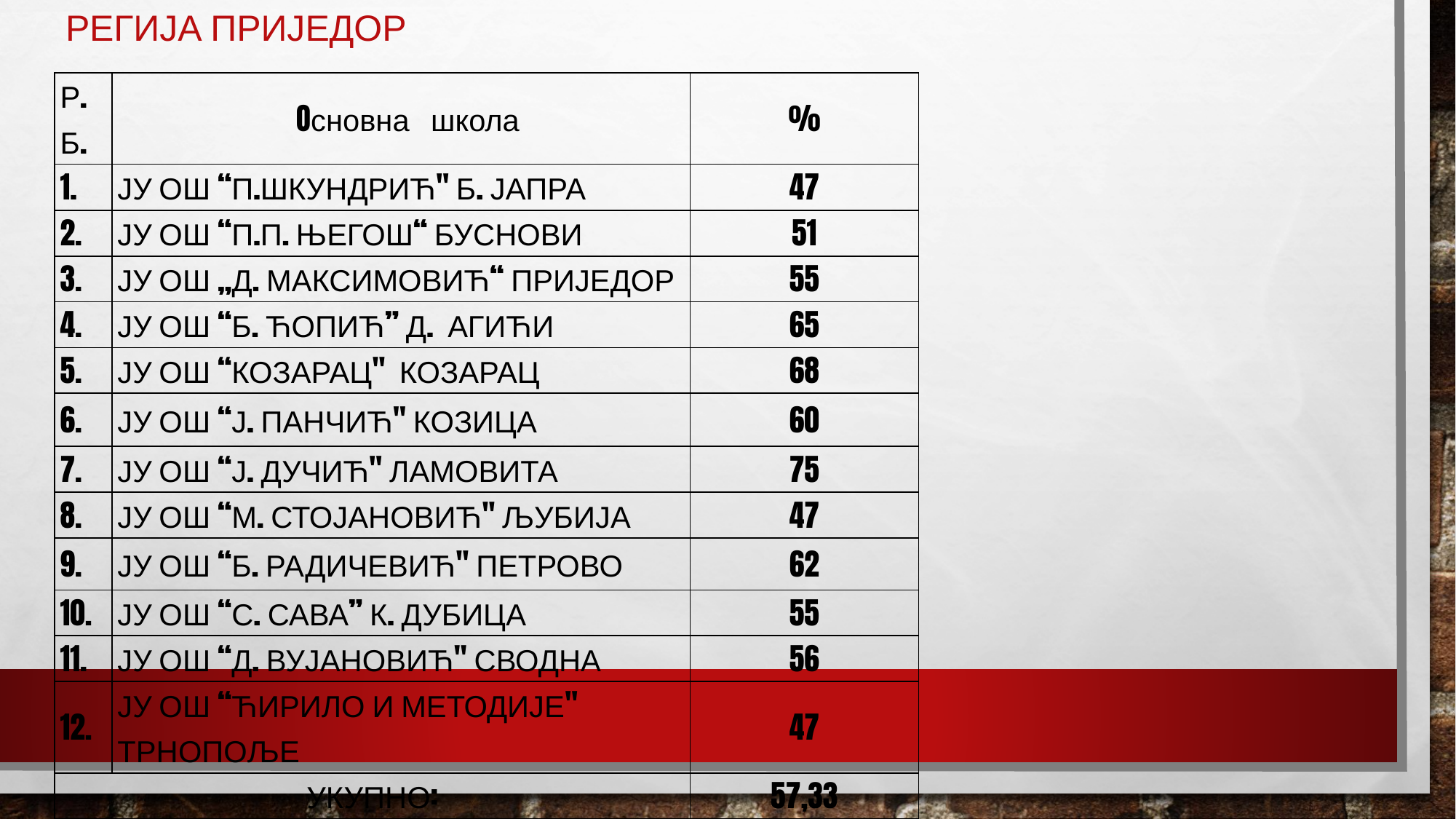

# РЕГИЈА ПРИЈЕДОР
| Р.Б. | Oсновна школа | % |
| --- | --- | --- |
| 1. | ЈУ ОШ “П.ШКУНДРИЋ" Б. ЈАПРА | 47 |
| 2. | ЈУ ОШ “П.П. ЊЕГОШ“ БУСНОВИ | 51 |
| 3. | ЈУ ОШ „Д. МАКСИМОВИЋ“ ПРИЈЕДОР | 55 |
| 4. | ЈУ ОШ “Б. ЋОПИЋ” Д. АГИЋИ | 65 |
| 5. | ЈУ ОШ “КОЗАРАЦ" КОЗАРАЦ | 68 |
| 6. | ЈУ ОШ “Ј. ПАНЧИЋ" КОЗИЦА | 60 |
| 7. | ЈУ ОШ “Ј. ДУЧИЋ" ЛАМОВИТА | 75 |
| 8. | ЈУ ОШ “М. СТОЈАНОВИЋ" ЉУБИЈА | 47 |
| 9. | ЈУ ОШ “Б. РАДИЧЕВИЋ" ПЕТРОВО | 62 |
| 10. | ЈУ ОШ “С. САВА” К. ДУБИЦА | 55 |
| 11. | ЈУ ОШ “Д. ВУЈАНОВИЋ" СВОДНА | 56 |
| 12. | ЈУ ОШ “ЋИРИЛО И МЕТОДИЈЕ" ТРНОПОЉЕ | 47 |
| УКУПНО: |  | 57,33 |